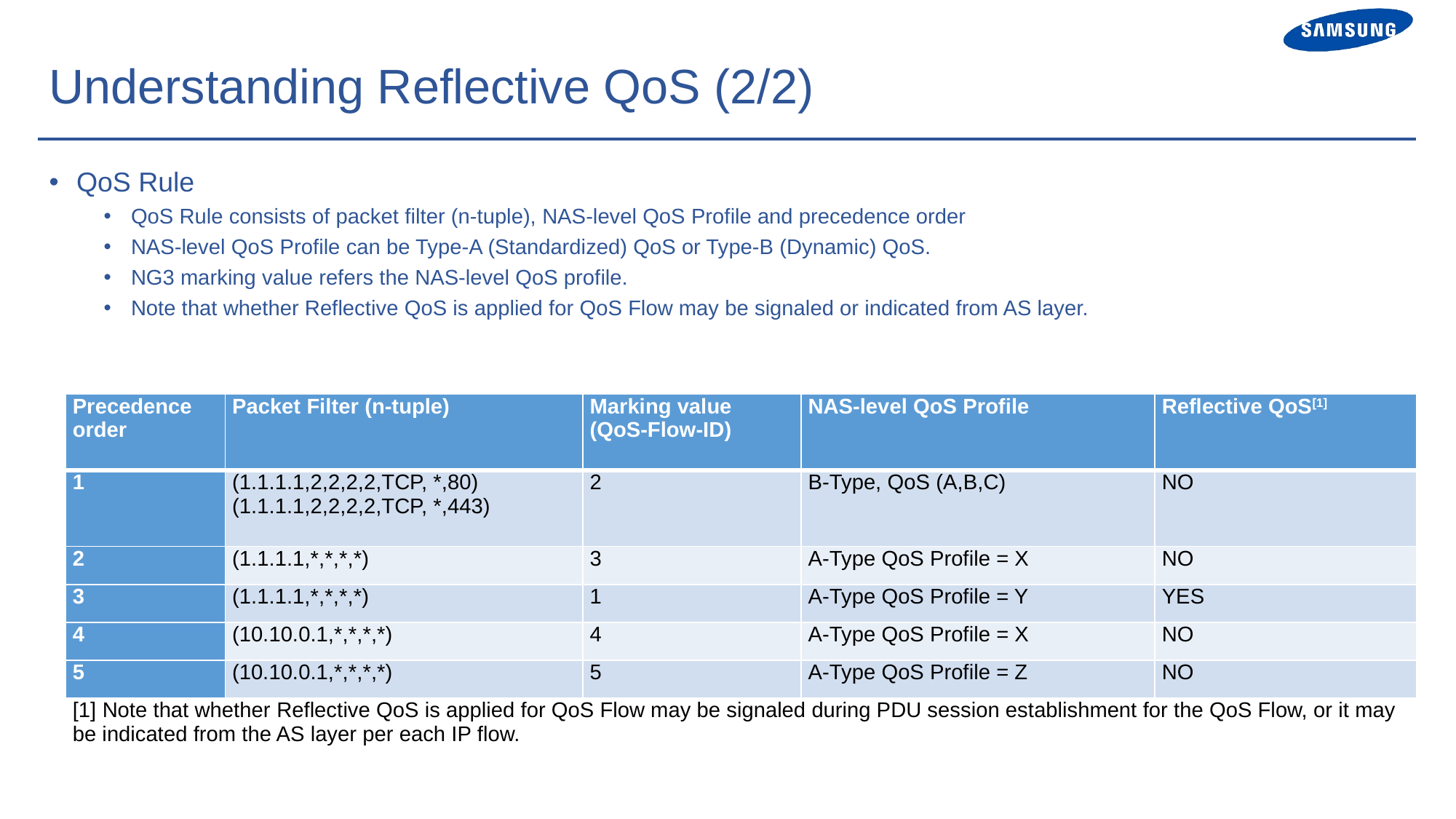

# Understanding Reflective QoS (2/2)
QoS Rule
QoS Rule consists of packet filter (n-tuple), NAS-level QoS Profile and precedence order
NAS-level QoS Profile can be Type-A (Standardized) QoS or Type-B (Dynamic) QoS.
NG3 marking value refers the NAS-level QoS profile.
Note that whether Reflective QoS is applied for QoS Flow may be signaled or indicated from AS layer.
| Precedence order | Packet Filter (n-tuple) | Marking value (QoS-Flow-ID) | NAS-level QoS Profile | Reflective QoS[1] |
| --- | --- | --- | --- | --- |
| 1 | (1.1.1.1,2,2,2,2,TCP, \*,80) (1.1.1.1,2,2,2,2,TCP, \*,443) | 2 | B-Type, QoS (A,B,C) | NO |
| 2 | (1.1.1.1,\*,\*,\*,\*) | 3 | A-Type QoS Profile = X | NO |
| 3 | (1.1.1.1,\*,\*,\*,\*) | 1 | A-Type QoS Profile = Y | YES |
| 4 | (10.10.0.1,\*,\*,\*,\*) | 4 | A-Type QoS Profile = X | NO |
| 5 | (10.10.0.1,\*,\*,\*,\*) | 5 | A-Type QoS Profile = Z | NO |
| [1] Note that whether Reflective QoS is applied for QoS Flow may be signaled during PDU session establishment for the QoS Flow, or it may be indicated from the AS layer per each IP flow. |  |  |  |  |